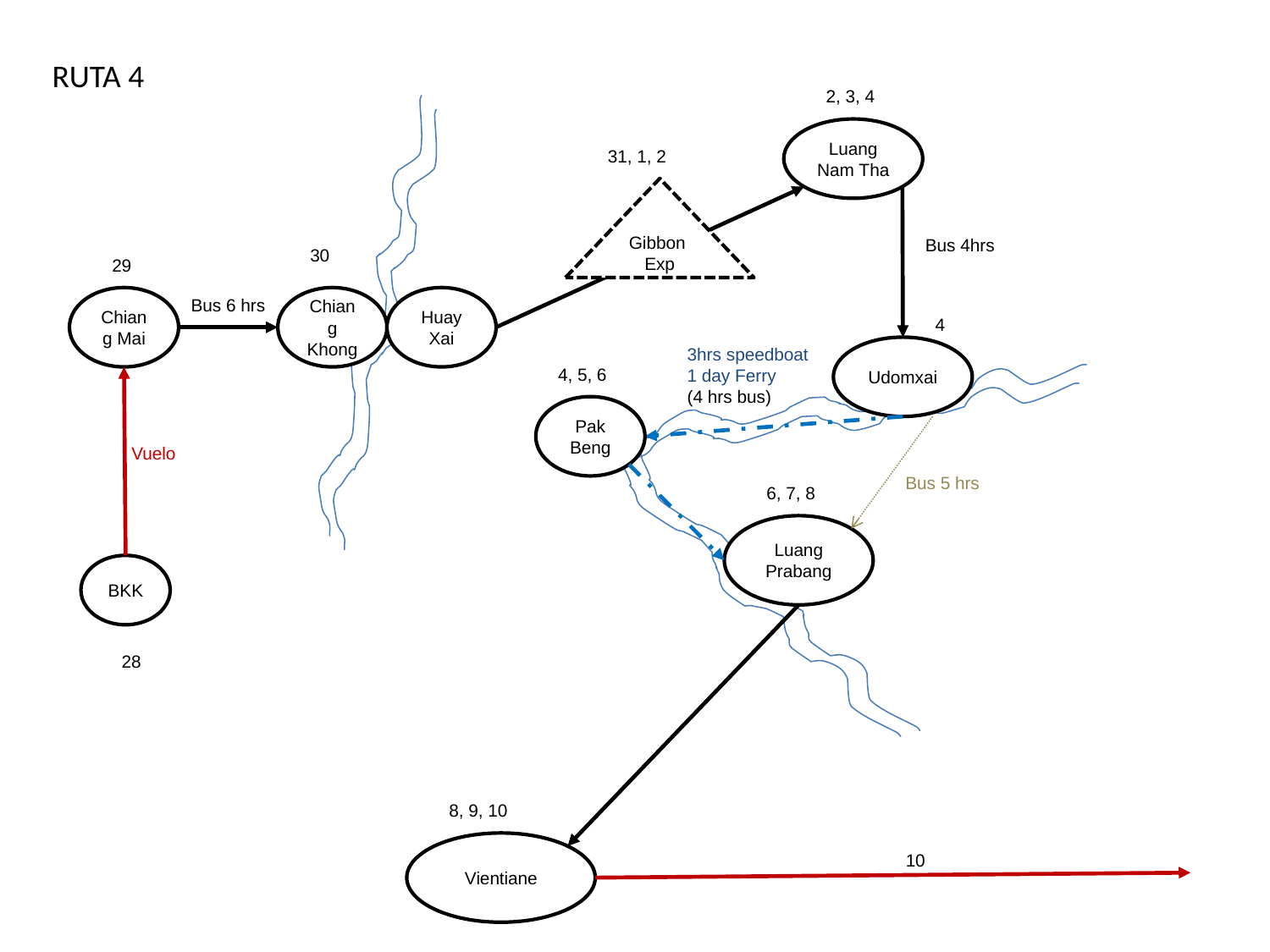

RUTA 4
2, 3, 4

Luang Nam Tha
31, 1, 2
Gibbon  Exp

Bus 4hrs
30
29
Chiang Mai
Bus 6 hrs
Chiang Khong
Huay Xai

4
3hrs speedboat
1 day Ferry
(4 hrs bus)

Udomxai

4, 5, 6
Pak Beng
Vuelo
Bus 5 hrs
6, 7, 8
Luang Prabang

BKK
28
8, 9, 10
Vientiane
10